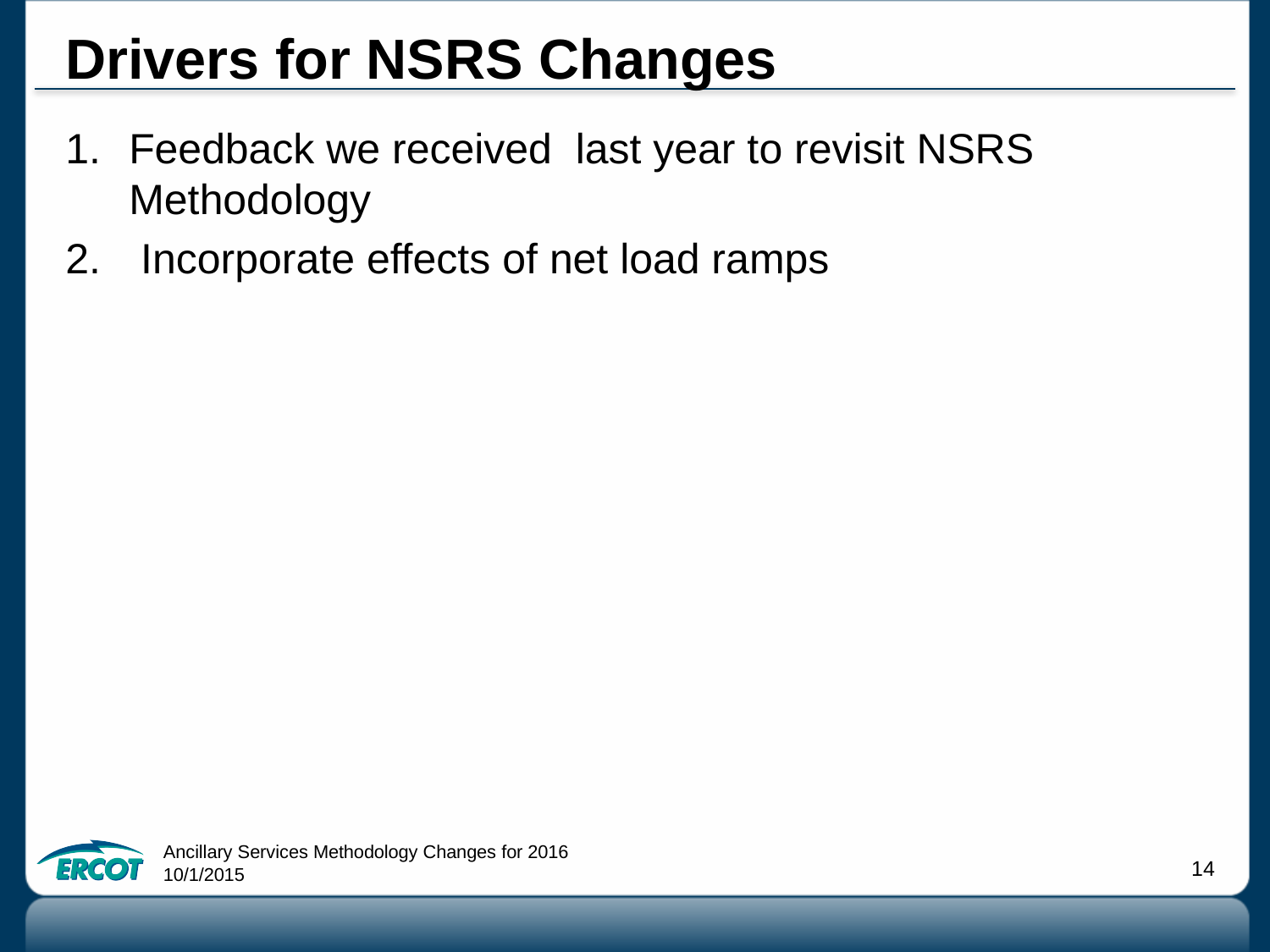

# Drivers for NSRS Changes
Feedback we received  last year to revisit NSRS Methodology
 Incorporate effects of net load ramps